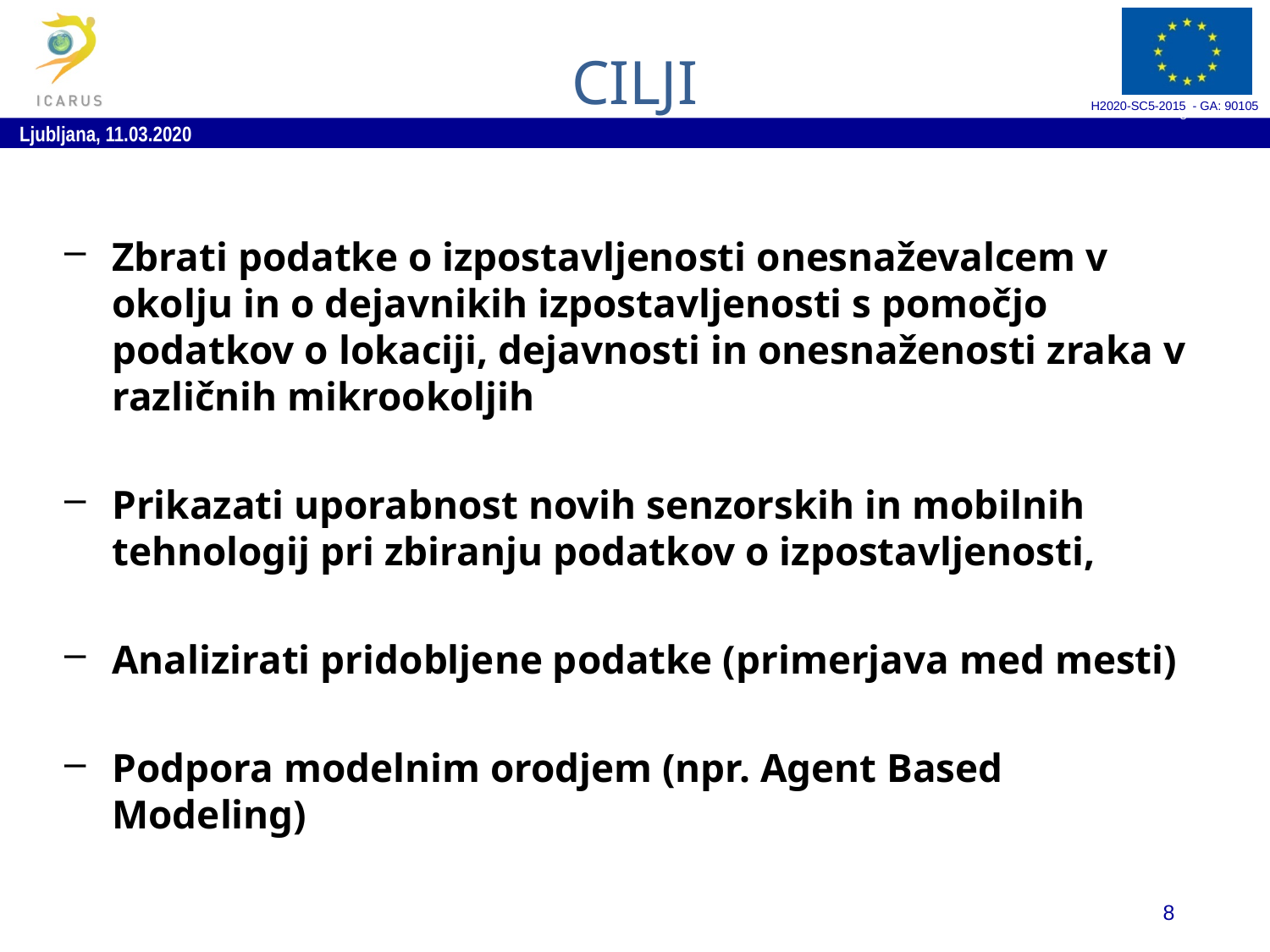

# CILJI
Zbrati podatke o izpostavljenosti onesnaževalcem v okolju in o dejavnikih izpostavljenosti s pomočjo podatkov o lokaciji, dejavnosti in onesnaženosti zraka v različnih mikrookoljih

Prikazati uporabnost novih senzorskih in mobilnih tehnologij pri zbiranju podatkov o izpostavljenosti,

Analizirati pridobljene podatke (primerjava med mesti)

Podpora modelnim orodjem (npr. Agent Based Modeling)